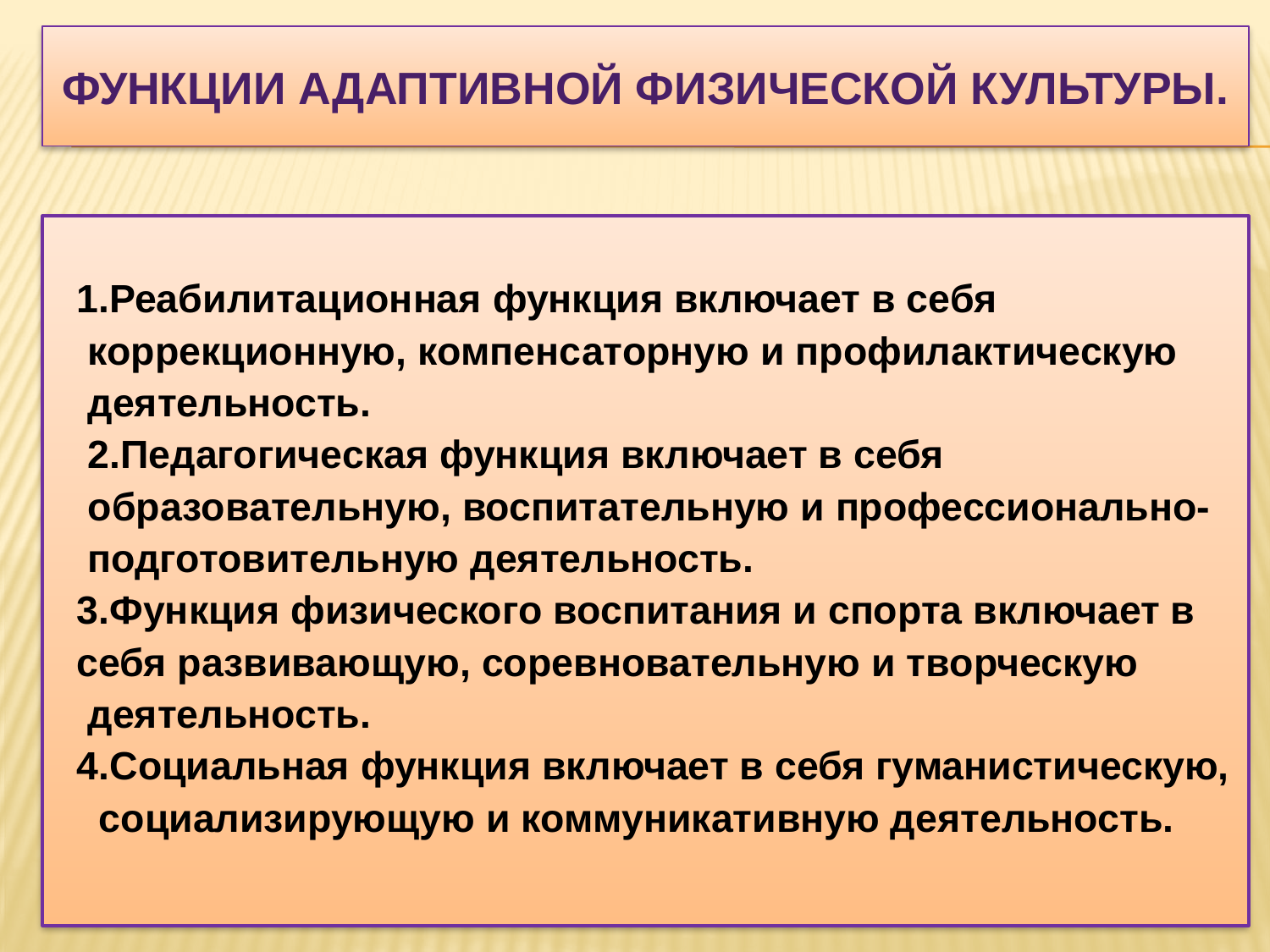

# ФУНКЦИИ АДАПТИВНОЙ ФИЗИЧЕСКОЙ КУЛЬТУРЫ.

  1.Реабилитационная функция включает в себя
   коррекционную, компенсаторную и профилактическую
   деятельность.
   2.Педагогическая функция включает в себя
   образовательную, воспитательную и профессионально-
   подготовительную деятельность.
  3.Функция физического воспитания и спорта включает в
  себя развивающую, соревновательную и творческую
   деятельность.
  4.Социальная функция включает в себя гуманистическую,
    социализирующую и коммуникативную деятельность.